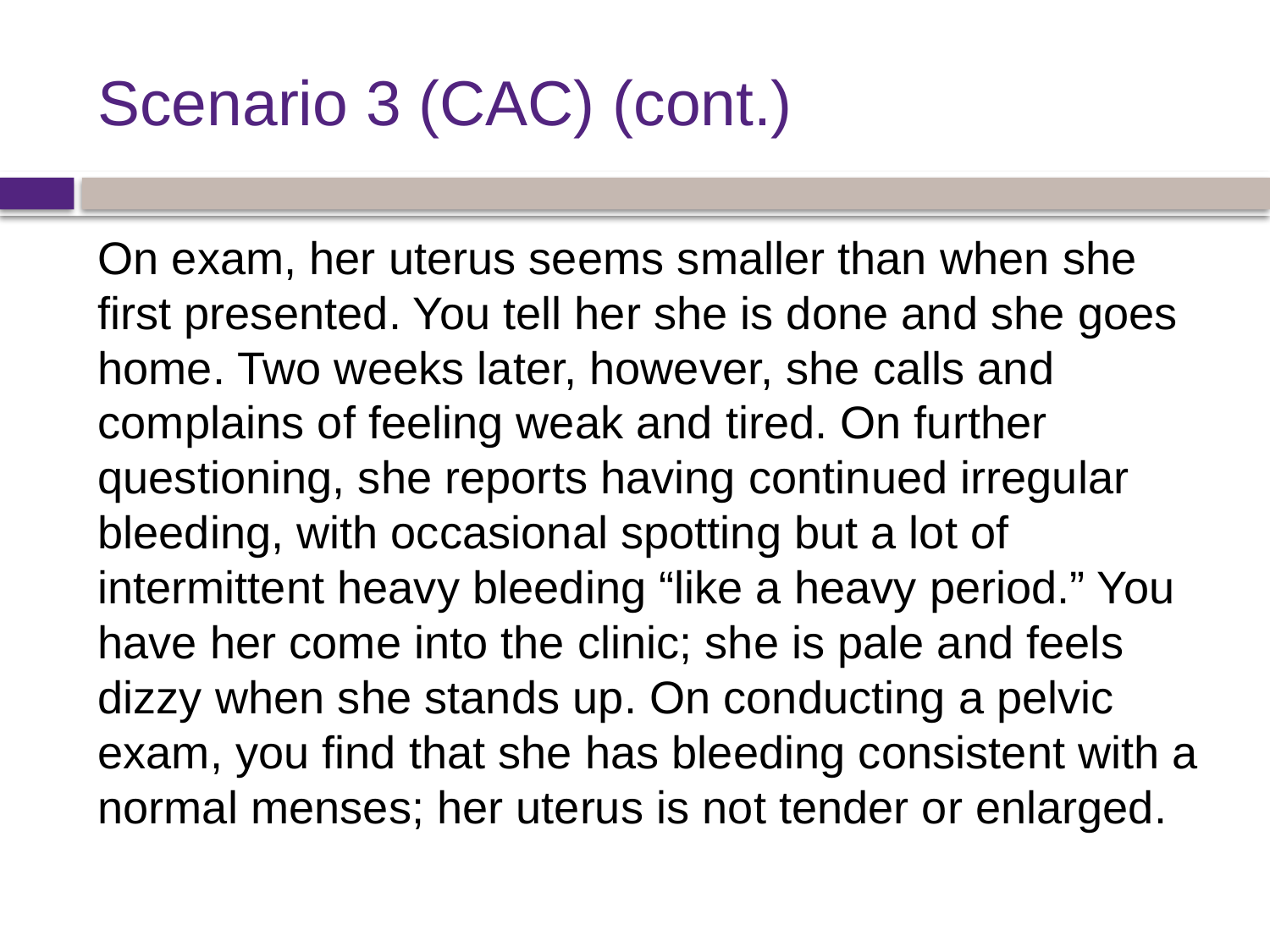

# Scenario 3 (CAC) (cont.)
On exam, her uterus seems smaller than when she first presented. You tell her she is done and she goes home. Two weeks later, however, she calls and complains of feeling weak and tired. On further questioning, she reports having continued irregular bleeding, with occasional spotting but a lot of intermittent heavy bleeding “like a heavy period.” You have her come into the clinic; she is pale and feels dizzy when she stands up. On conducting a pelvic exam, you find that she has bleeding consistent with a normal menses; her uterus is not tender or enlarged.